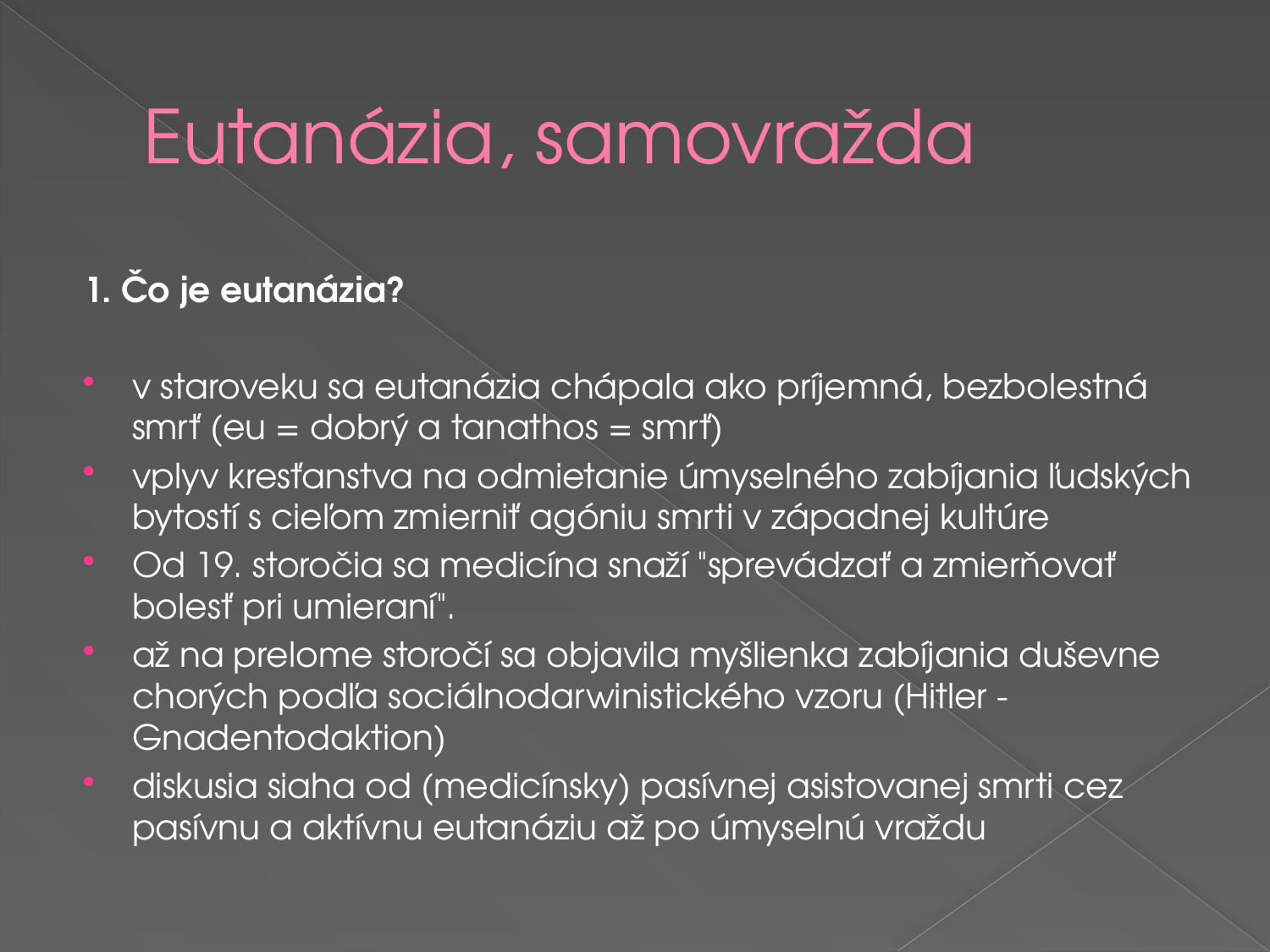

# Eutanázia, samovražda
1. Čo je eutanázia?

v staroveku sa eutanázia chápala ako príjemná, bezbolestná smrť (eu = dobrý a tanathos = smrť)
vplyv kresťanstva na odmietanie úmyselného zabíjania ľudských bytostí s cieľom zmierniť agóniu smrti v západnej kultúre
Od 19. storočia sa medicína snaží "sprevádzať a zmierňovať bolesť pri umieraní".
až na prelome storočí sa objavila myšlienka zabíjania duševne chorých podľa sociálnodarwinistického vzoru (Hitler - Gnadentodaktion)
diskusia siaha od (medicínsky) pasívnej asistovanej smrti cez pasívnu a aktívnu eutanáziu až po úmyselnú vraždu